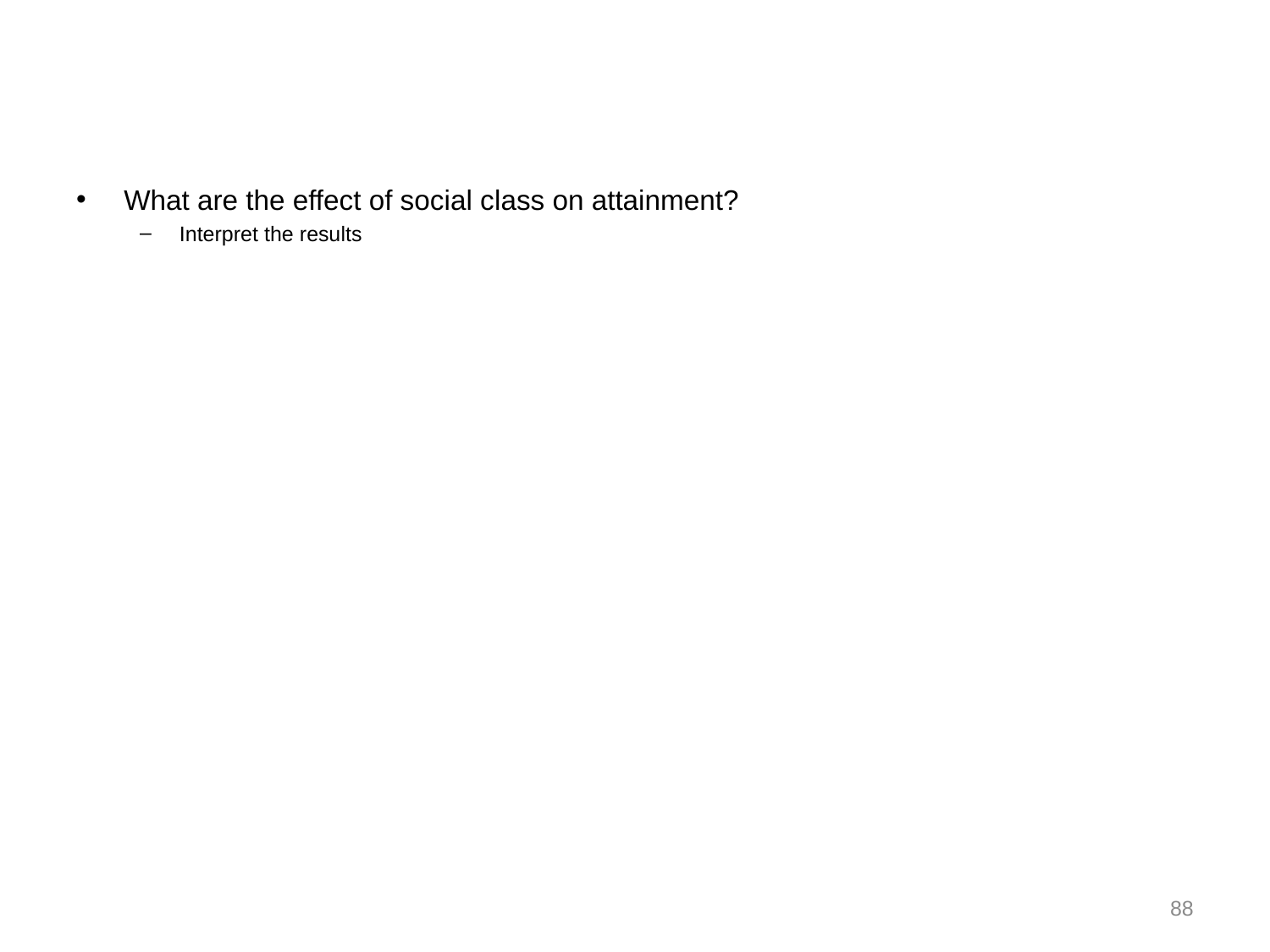

#
What are the effect of social class on attainment?
Interpret the results
88